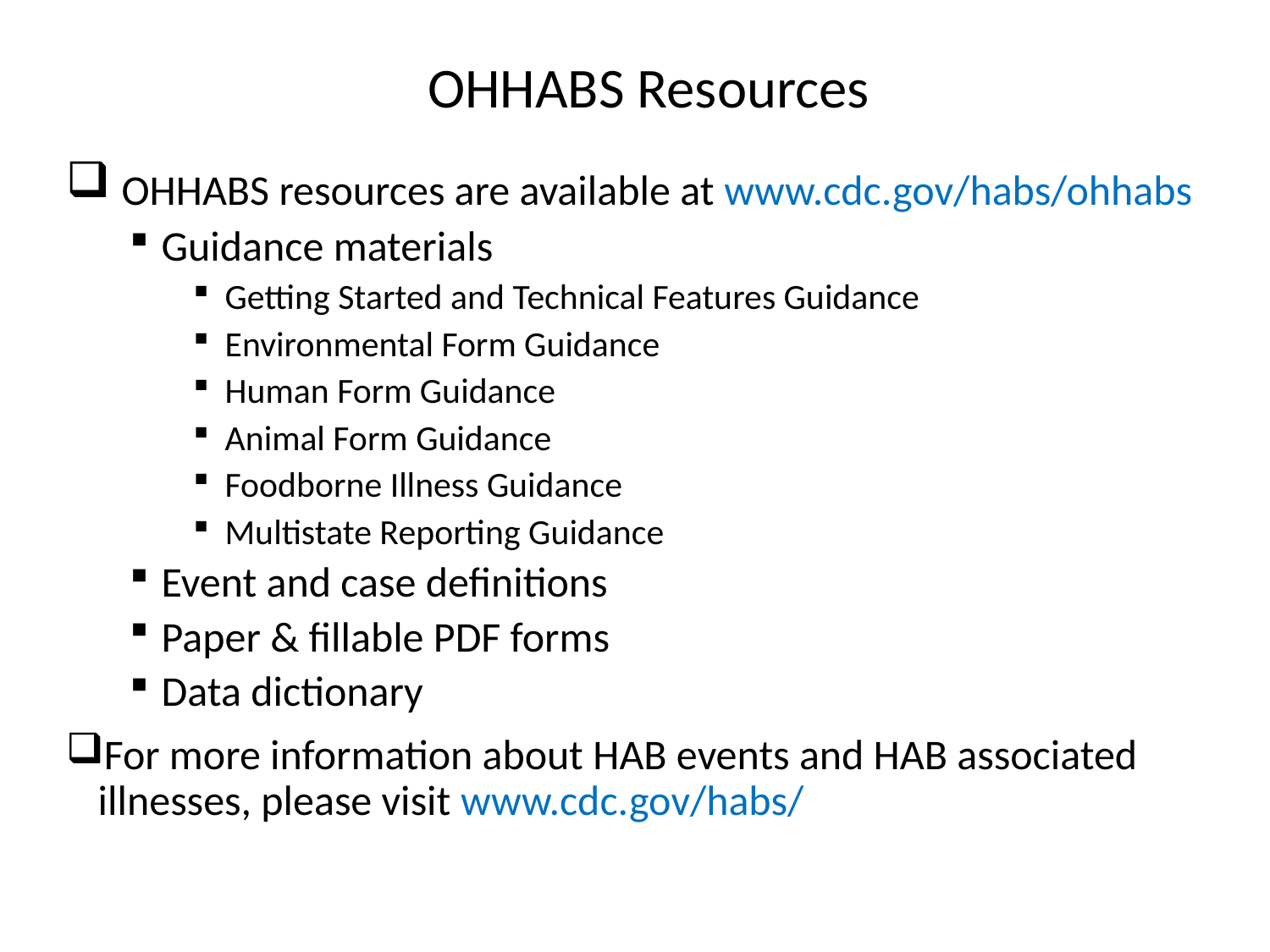

# OHHABS Resources
 OHHABS resources are available at www.cdc.gov/habs/ohhabs
Guidance materials
Getting Started and Technical Features Guidance
Environmental Form Guidance
Human Form Guidance
Animal Form Guidance
Foodborne Illness Guidance
Multistate Reporting Guidance
Event and case definitions
Paper & fillable PDF forms
Data dictionary
For more information about HAB events and HAB associated illnesses, please visit www.cdc.gov/habs/